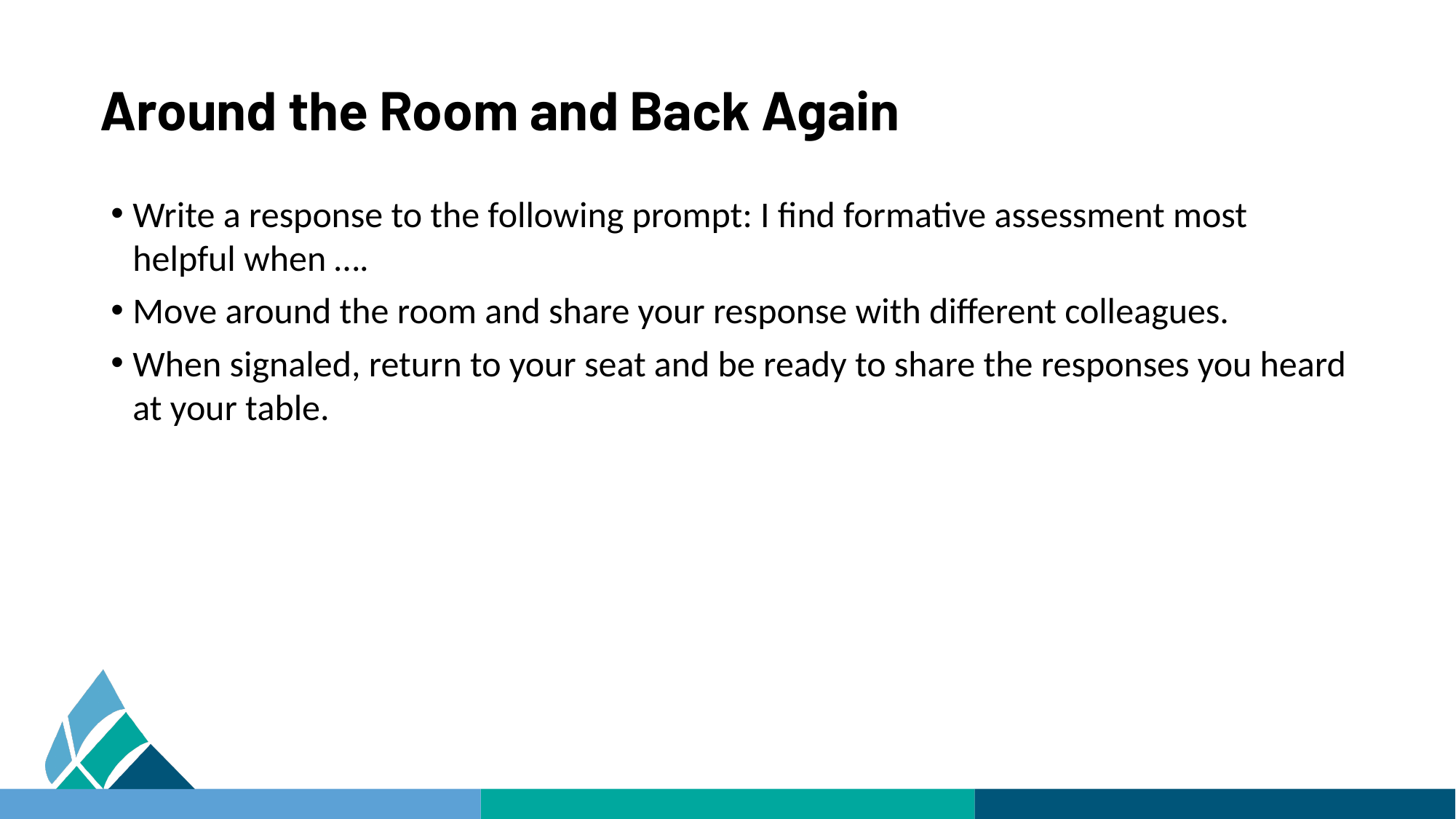

# Around the Room and Back Again
Write a response to the following prompt: I find formative assessment most helpful when ….
Move around the room and share your response with different colleagues.
When signaled, return to your seat and be ready to share the responses you heard at your table.